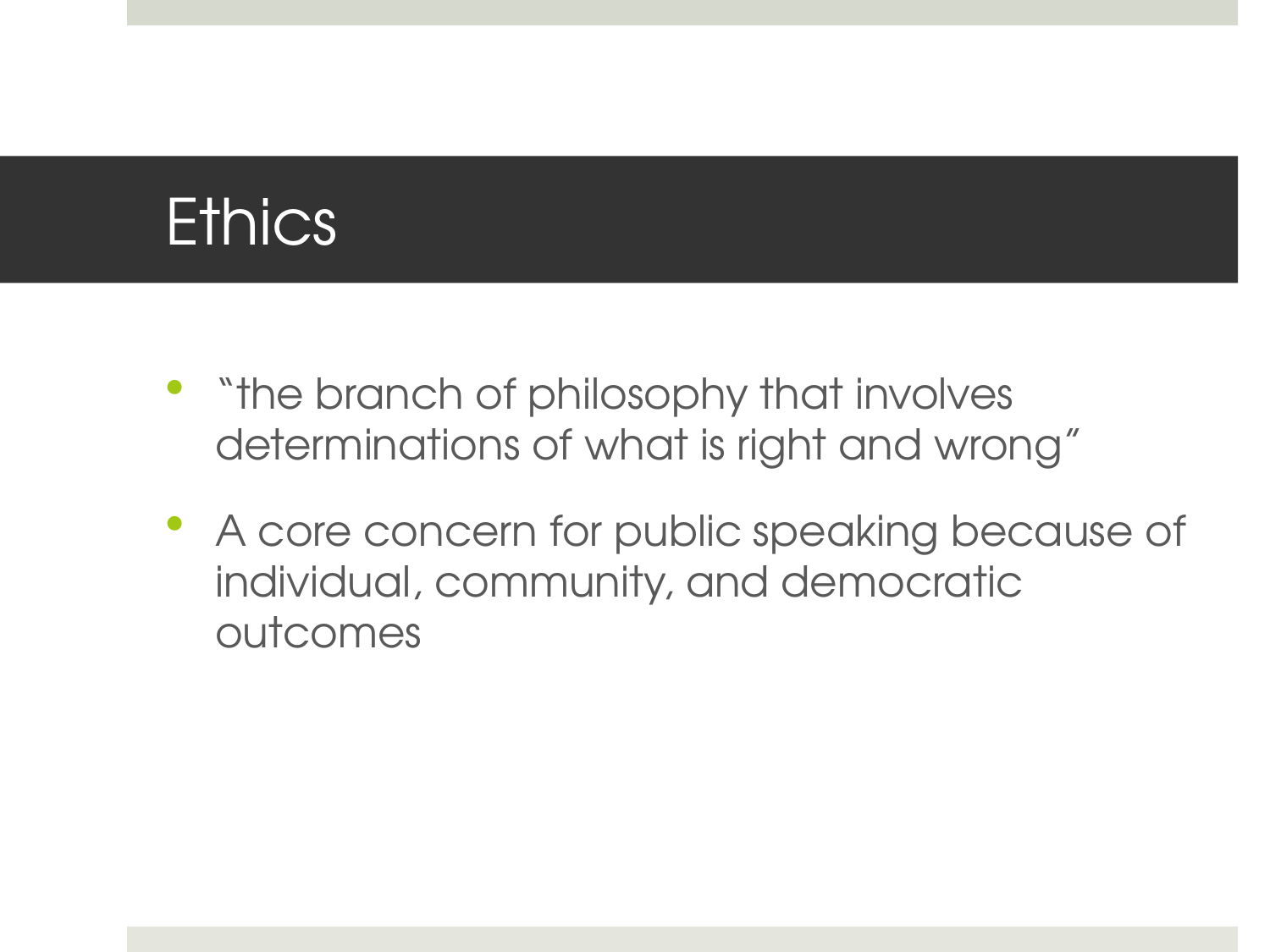

# Ethics
“the branch of philosophy that involves determinations of what is right and wrong”
A core concern for public speaking because of individual, community, and democratic outcomes